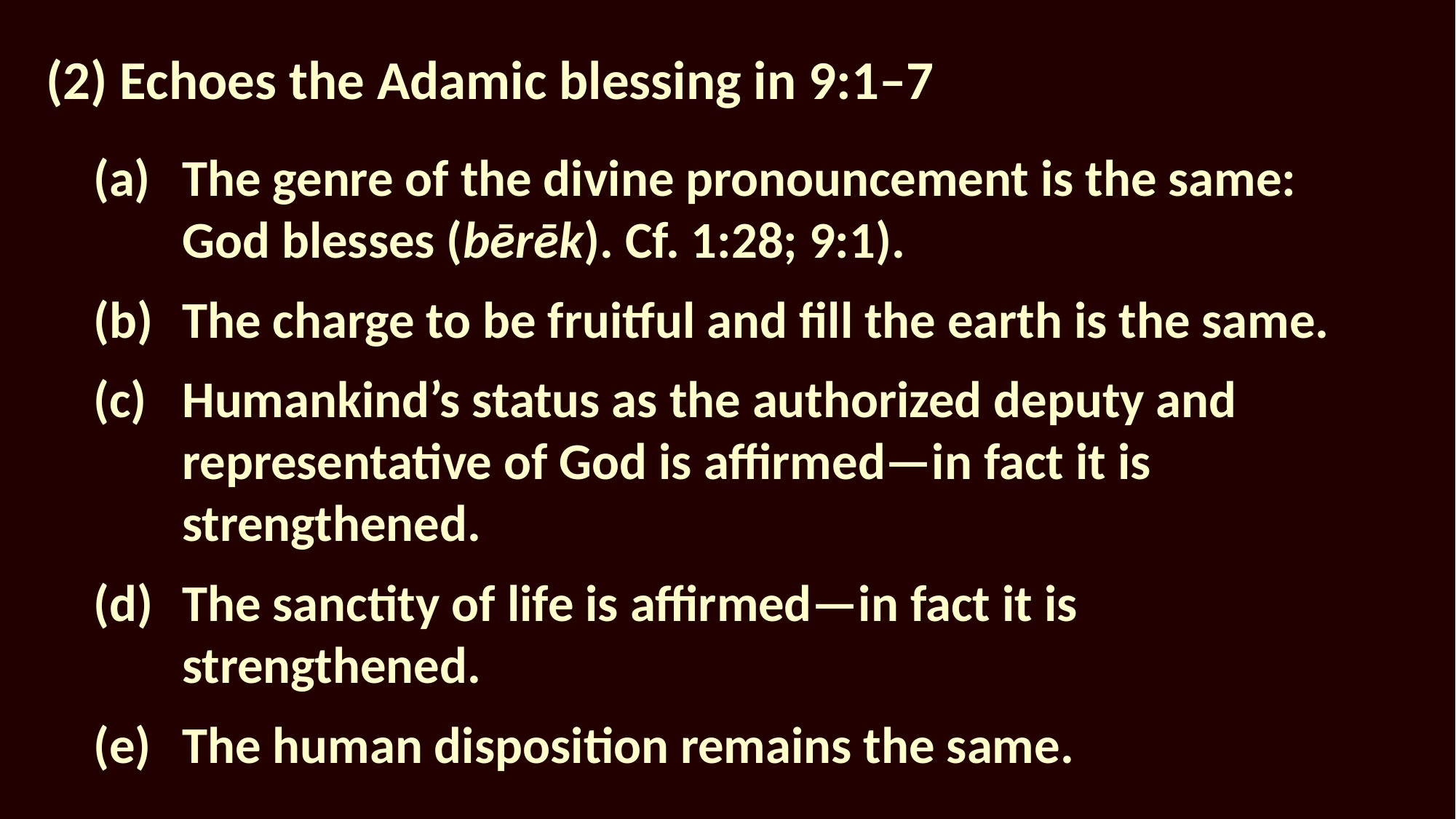

# (2) Echoes the Adamic blessing in 9:1–7
The genre of the divine pronouncement is the same: God blesses (­bērēk). Cf. 1:28; 9:1).
The charge to be fruitful and fill the earth is the same.
Humankind’s status as the authorized deputy and representative of God is affirmed—in fact it is strengthened.
The sanctity of life is affirmed—in fact it is strengthened.
The human disposition remains the same.